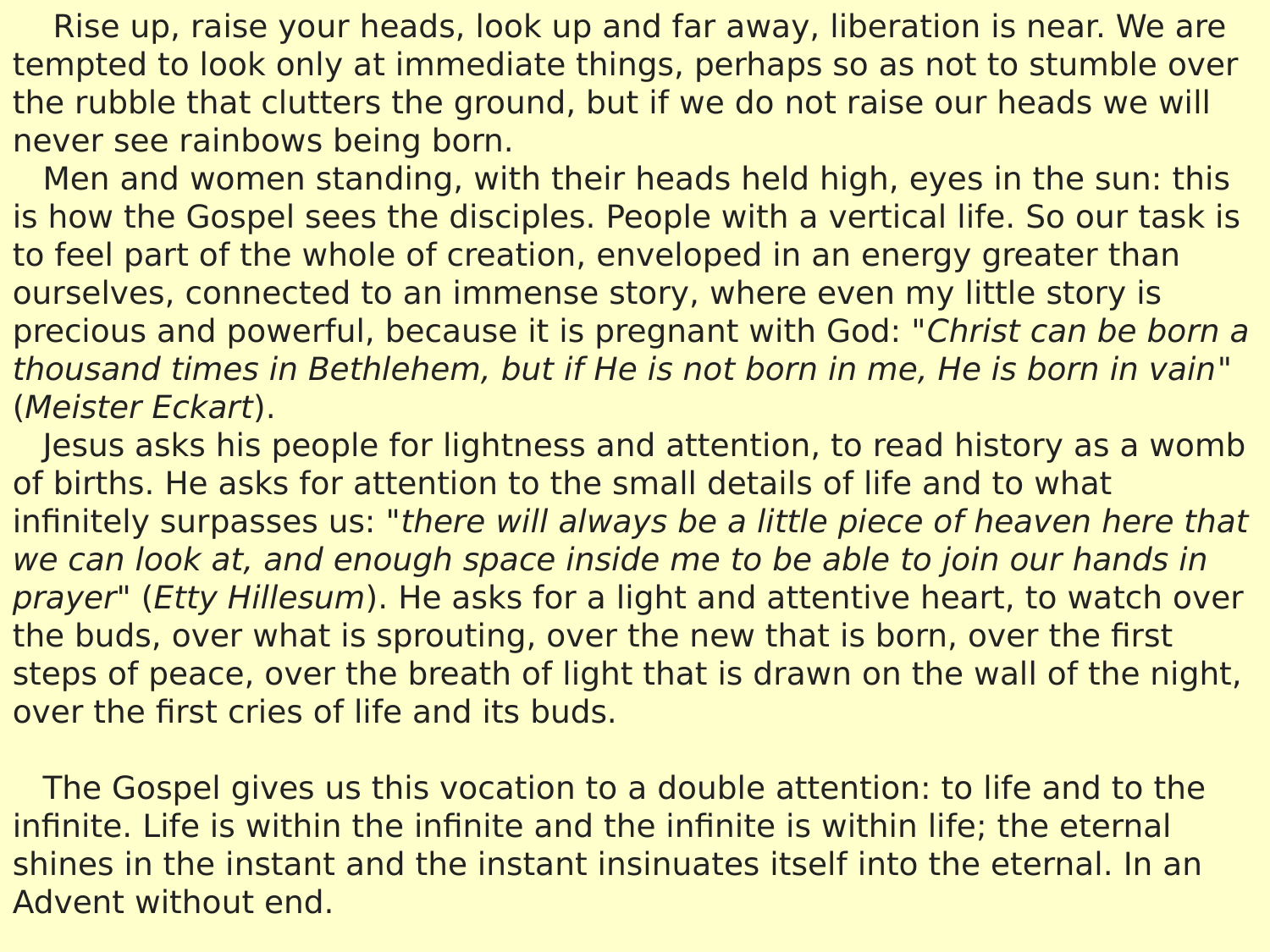

Rise up, raise your heads, look up and far away, liberation is near. We are tempted to look only at immediate things, perhaps so as not to stumble over the rubble that clutters the ground, but if we do not raise our heads we will never see rainbows being born.
   Men and women standing, with their heads held high, eyes in the sun: this is how the Gospel sees the disciples. People with a vertical life. So our task is to feel part of the whole of creation, enveloped in an energy greater than ourselves, connected to an immense story, where even my little story is precious and powerful, because it is pregnant with God: "Christ can be born a thousand times in Bethlehem, but if He is not born in me, He is born in vain" (Meister Eckart).
   Jesus asks his people for lightness and attention, to read history as a womb of births. He asks for attention to the small details of life and to what infinitely surpasses us: "there will always be a little piece of heaven here that we can look at, and enough space inside me to be able to join our hands in prayer" (Etty Hillesum). He asks for a light and attentive heart, to watch over the buds, over what is sprouting, over the new that is born, over the first steps of peace, over the breath of light that is drawn on the wall of the night, over the first cries of life and its buds.

   The Gospel gives us this vocation to a double attention: to life and to the infinite. Life is within the infinite and the infinite is within life; the eternal shines in the instant and the instant insinuates itself into the eternal. In an Advent without end.